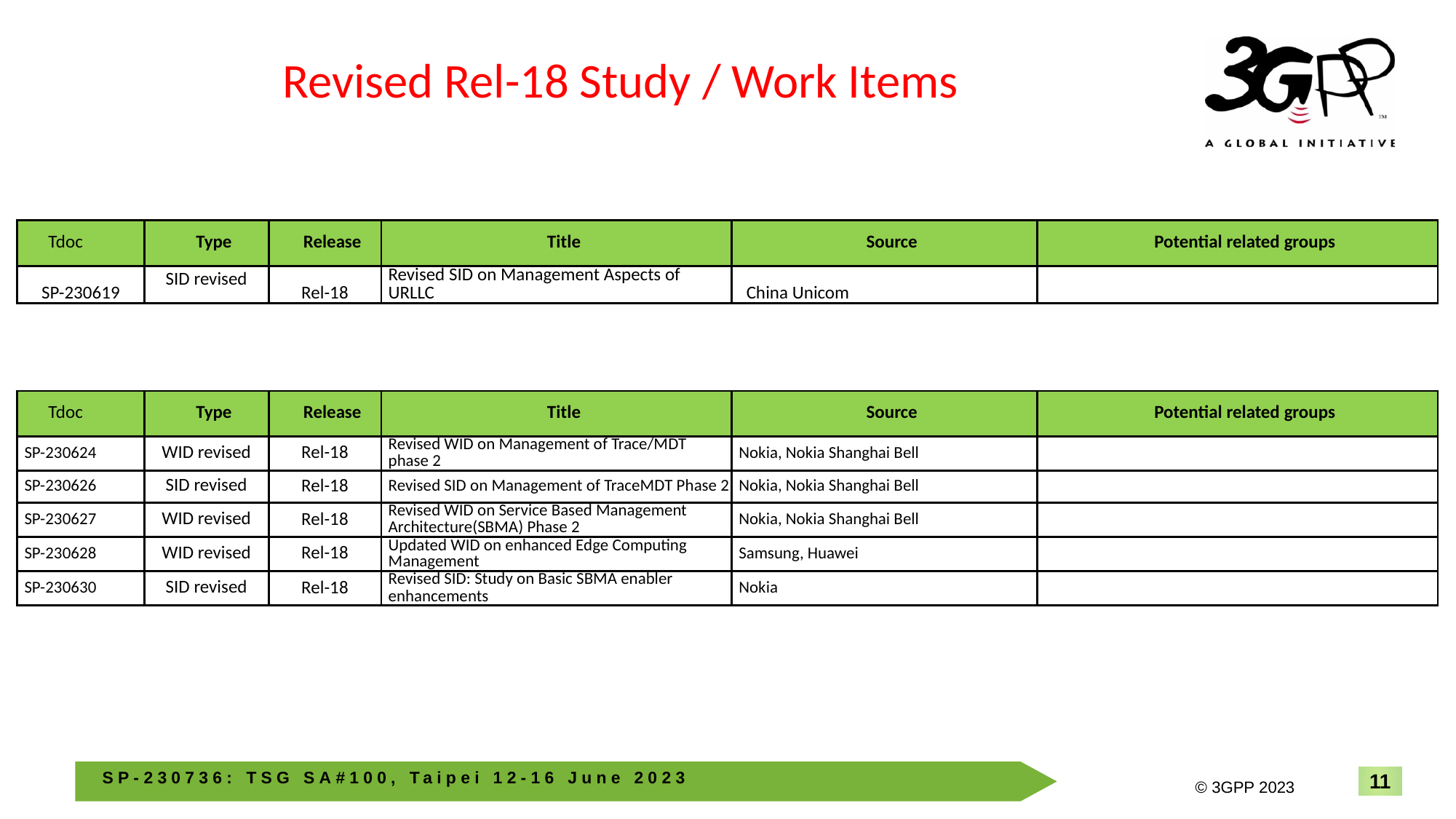

Revised Rel-18 Study / Work Items
| Tdoc | Type | Release | Title | Source | Potential related groups |
| --- | --- | --- | --- | --- | --- |
| SP-230619 | SID revised | Rel-18 | Revised SID on Management Aspects of URLLC | China Unicom |  |
| Tdoc | Type | Release | Title | Source | Potential related groups |
| --- | --- | --- | --- | --- | --- |
| SP-230624 | WID revised | Rel-18 | Revised WID on Management of Trace/MDT phase 2 | Nokia, Nokia Shanghai Bell |  |
| SP-230626 | SID revised | Rel-18 | Revised SID on Management of TraceMDT Phase 2 | Nokia, Nokia Shanghai Bell |  |
| SP-230627 | WID revised | Rel-18 | Revised WID on Service Based Management Architecture(SBMA) Phase 2 | Nokia, Nokia Shanghai Bell |  |
| SP-230628 | WID revised | Rel-18 | Updated WID on enhanced Edge Computing Management | Samsung, Huawei |  |
| SP-230630 | SID revised | Rel-18 | Revised SID: Study on Basic SBMA enabler enhancements | Nokia |  |